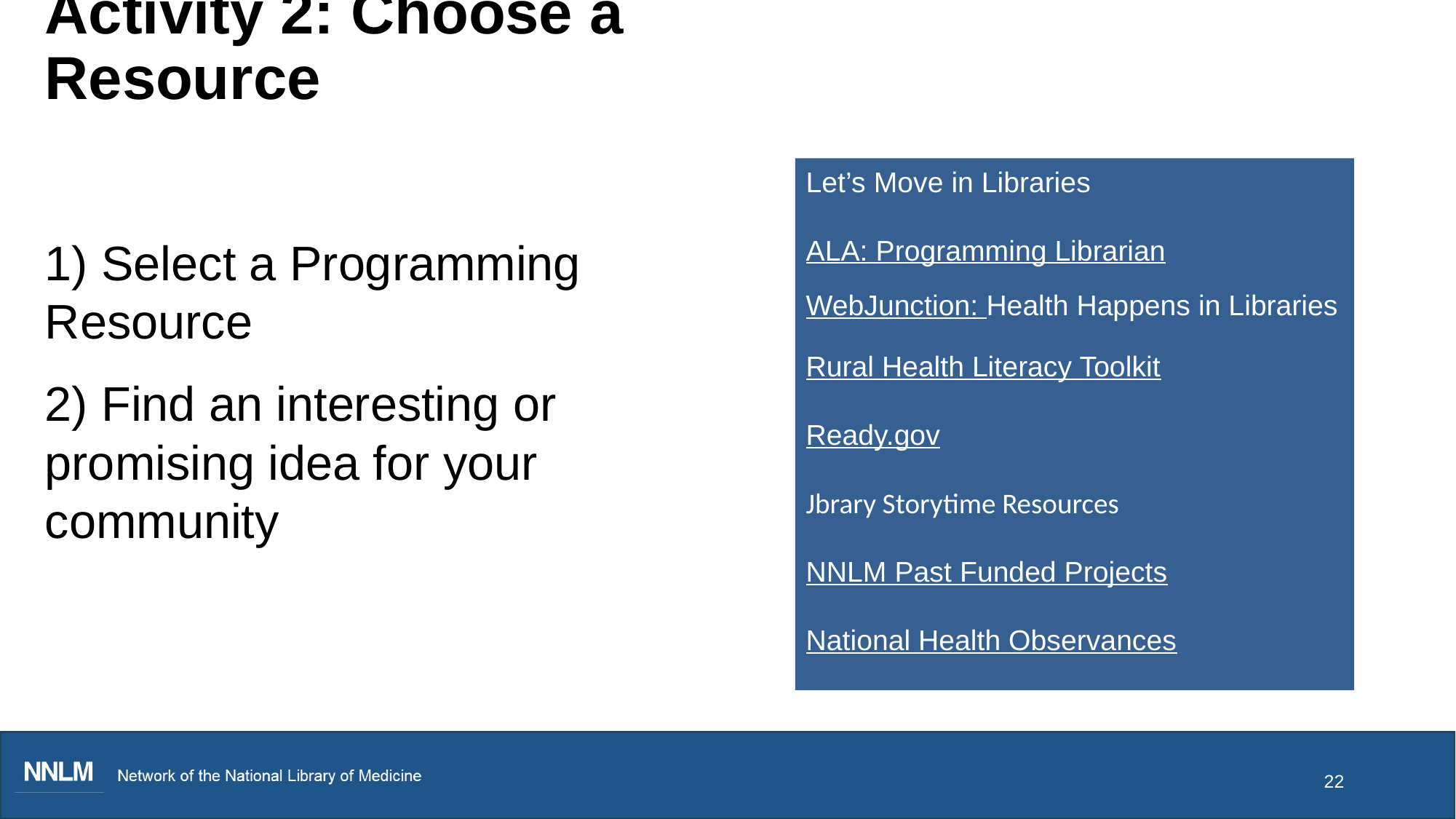

# Activity 2: Choose a Resource
Let’s Move in Libraries

ALA: Programming Librarian

WebJunction: Health Happens in Libraries

Rural Health Literacy Toolkit

Ready.gov
Jbrary Storytime Resources

NNLM Past Funded Projects
National Health Observances

1) Select a Programming Resource
2) Find an interesting or promising idea for your community
22